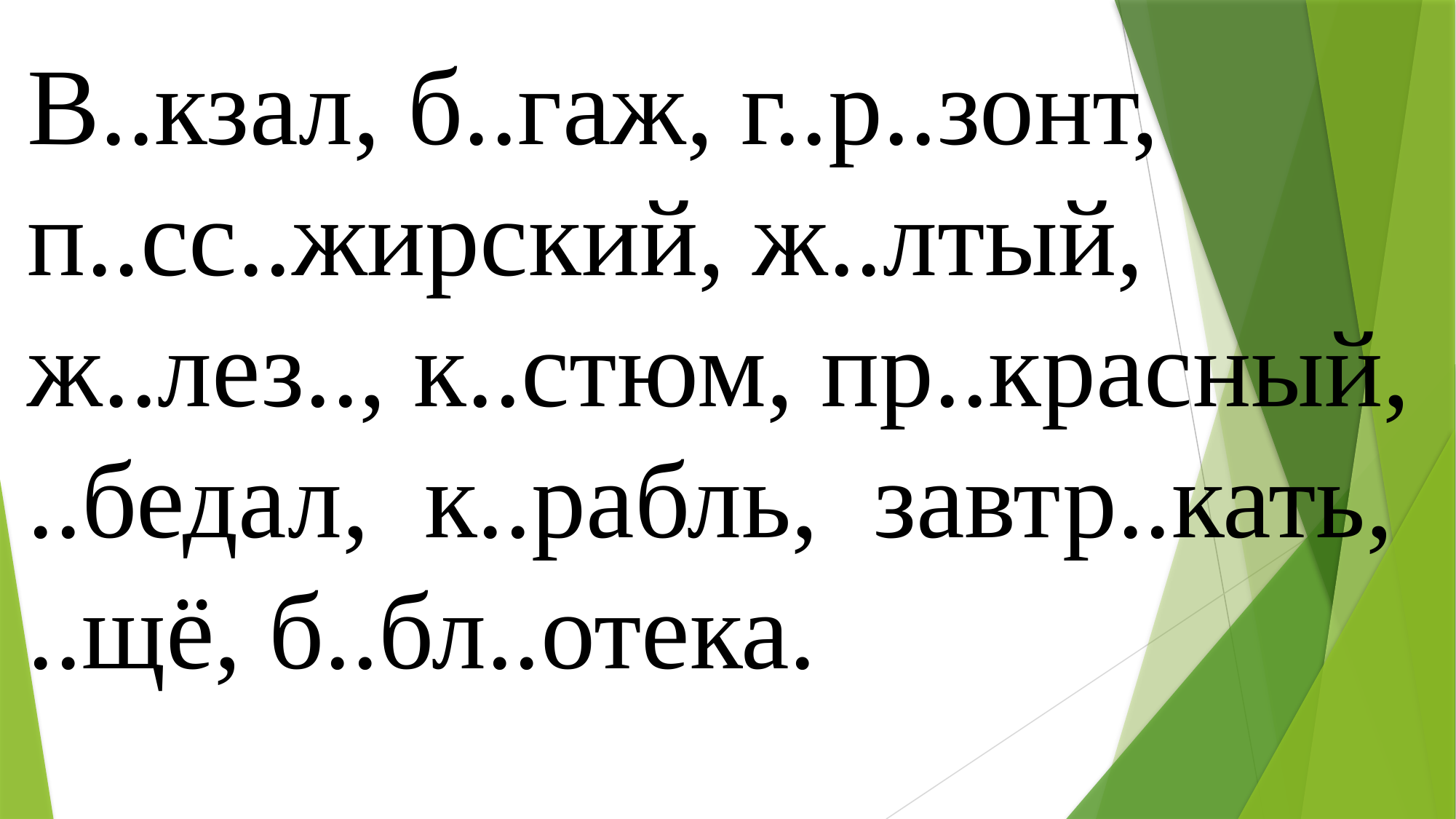

В..кзал, б..гаж, г..р..зонт, п..сс..жирский, ж..лтый, ж..лез.., к..стюм, пр..красный, ..бедал,  к..рабль,  завтр..кать,  ..щё, б..бл..отека.